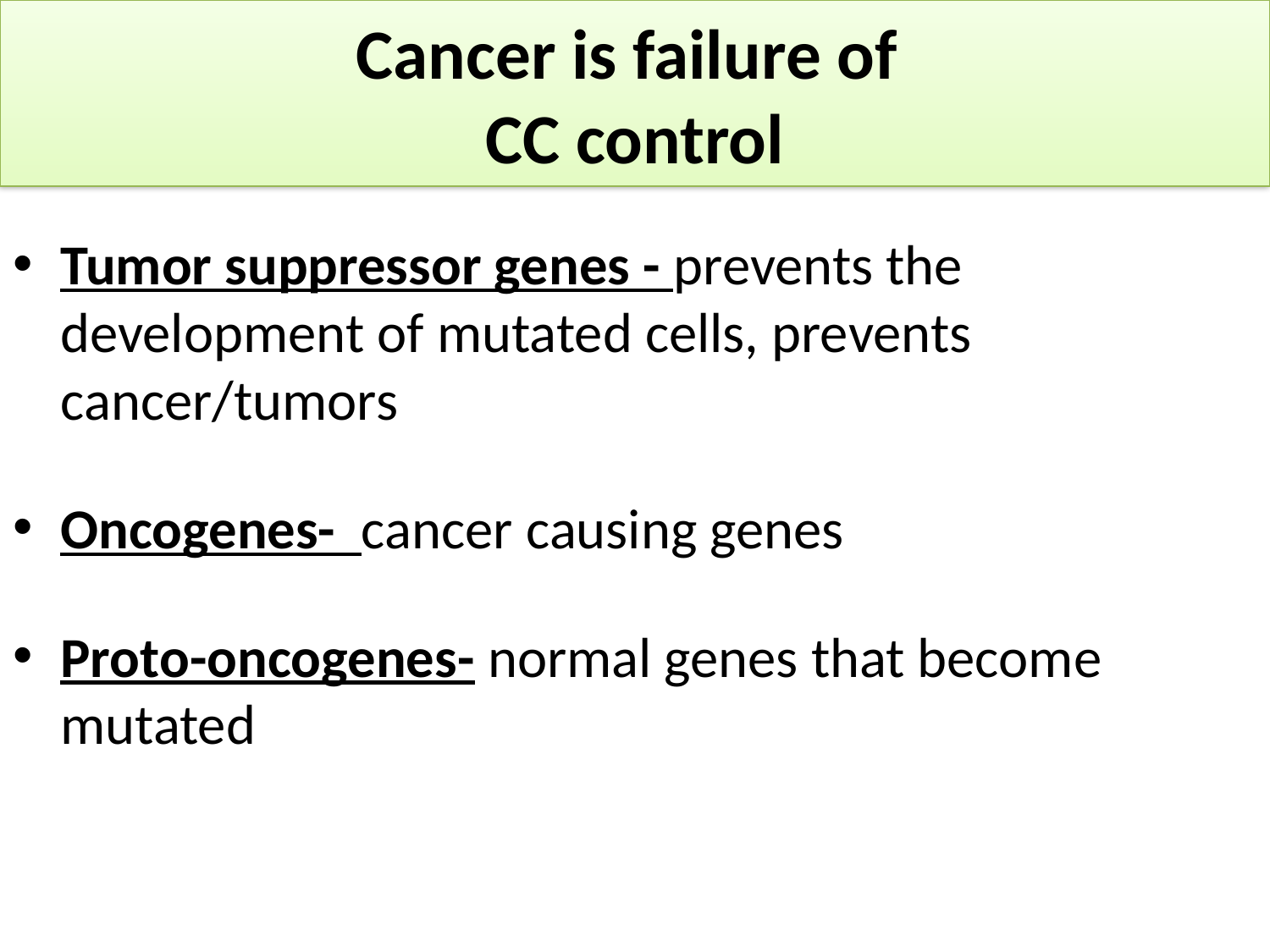

# Cancer is failure of CC control
Tumor suppressor genes - prevents the development of mutated cells, prevents cancer/tumors

Oncogenes-  cancer causing genes

Proto-oncogenes- normal genes that become mutated